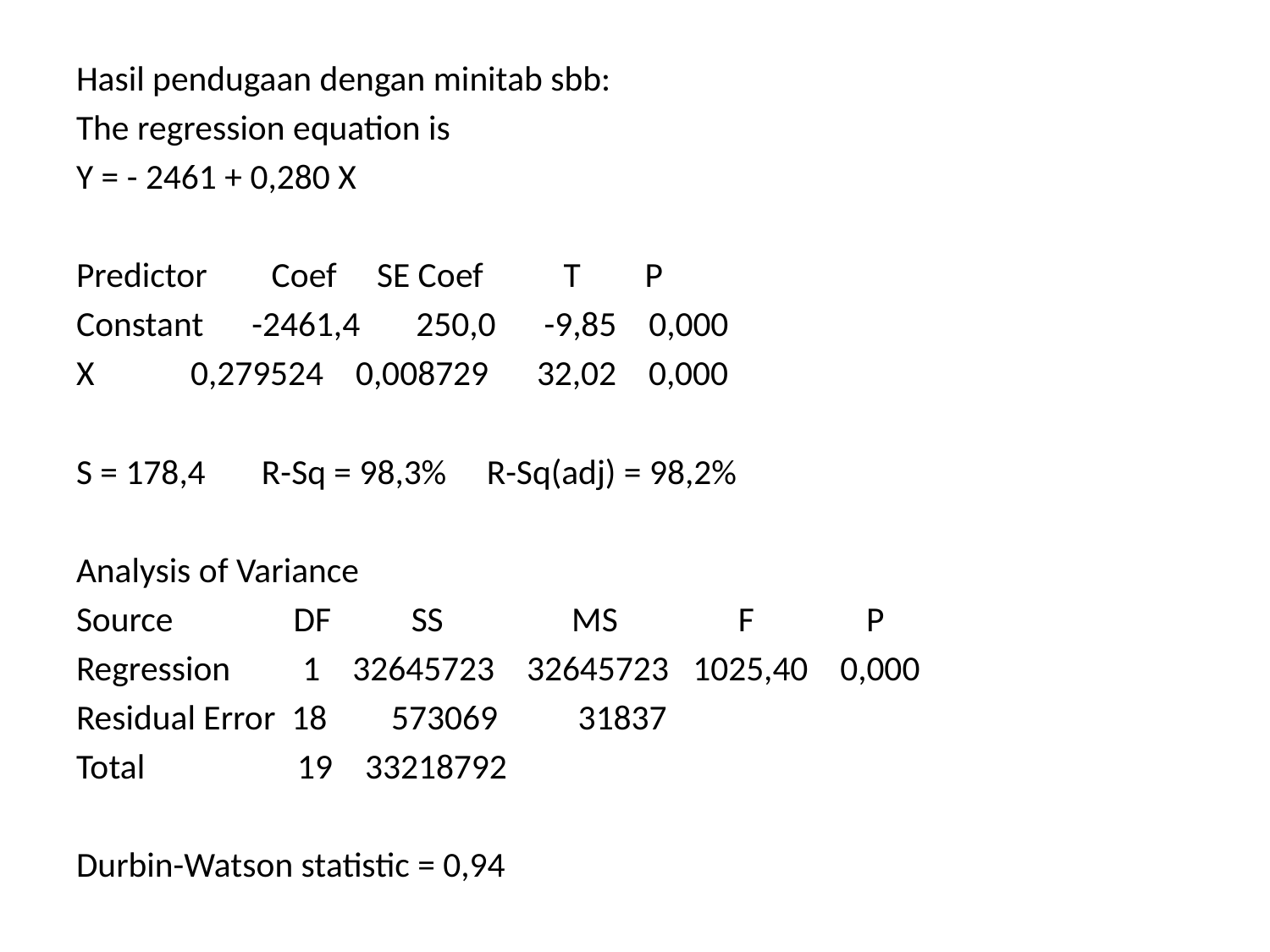

Hasil pendugaan dengan minitab sbb:
The regression equation is
Y = - 2461 + 0,280 X

Predictor        Coef     SE Coef          T        P
Constant      -2461,4       250,0      -9,85    0,000
X            0,279524    0,008729      32,02    0,000

S = 178,4       R-Sq = 98,3%     R-Sq(adj) = 98,2%

Analysis of Variance
Source               DF          SS                MS               F              P
Regression         1    32645723    32645723   1025,40    0,000
Residual Error  18        573069          31837
Total                   19    33218792

Durbin-Watson statistic = 0,94